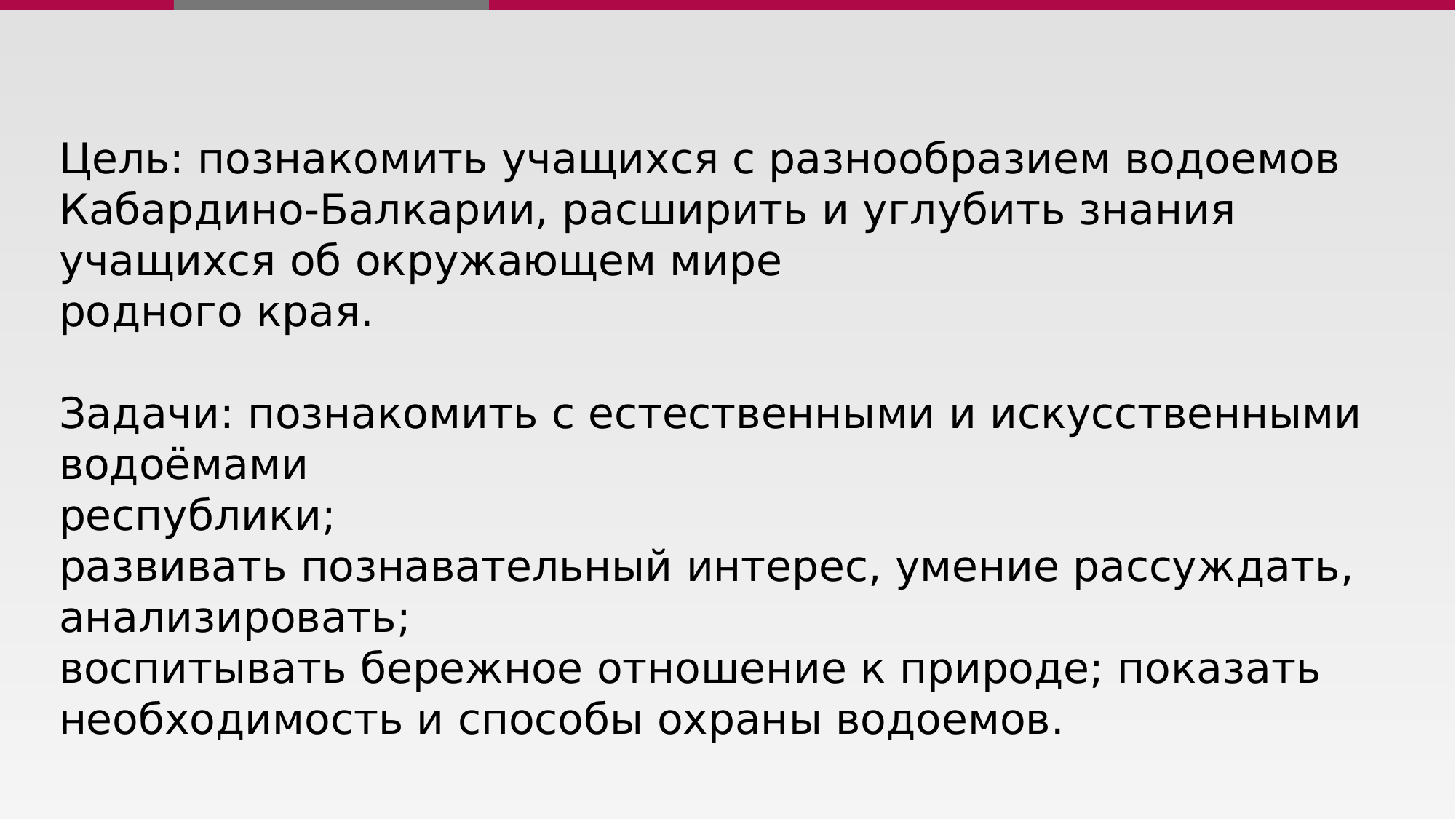

Цель: познакомить учащихся с разнообразием водоемов Кабардино-Балкарии, расширить и углубить знания учащихся об окружающем мире
родного края.

Задачи: познакомить с естественными и искусственными водоёмами
республики;
развивать познавательный интерес, умение рассуждать, анализировать;
воспитывать бережное отношение к природе; показать необходимость и способы охраны водоемов.